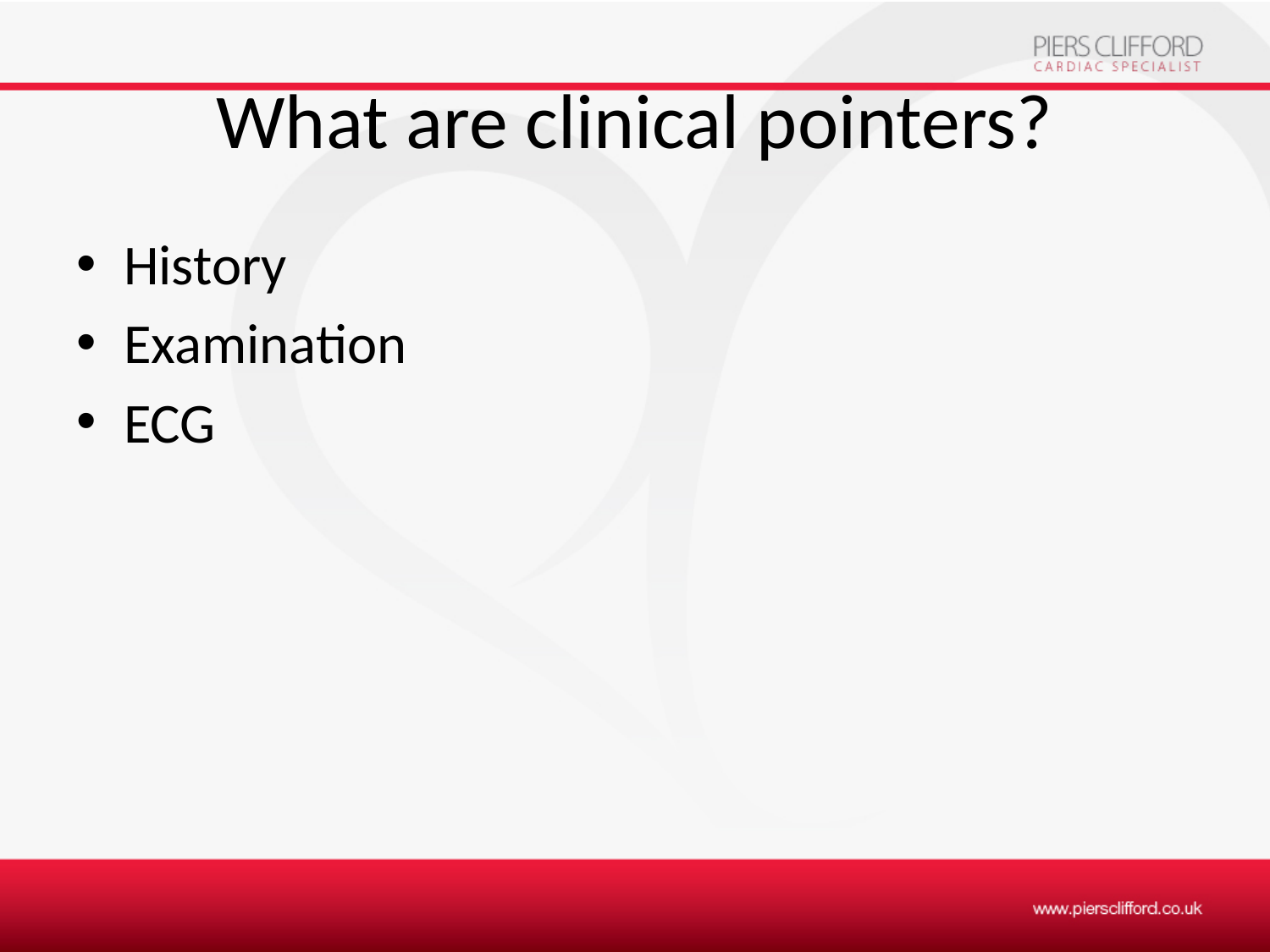

# What are clinical pointers?
History
Examination
ECG